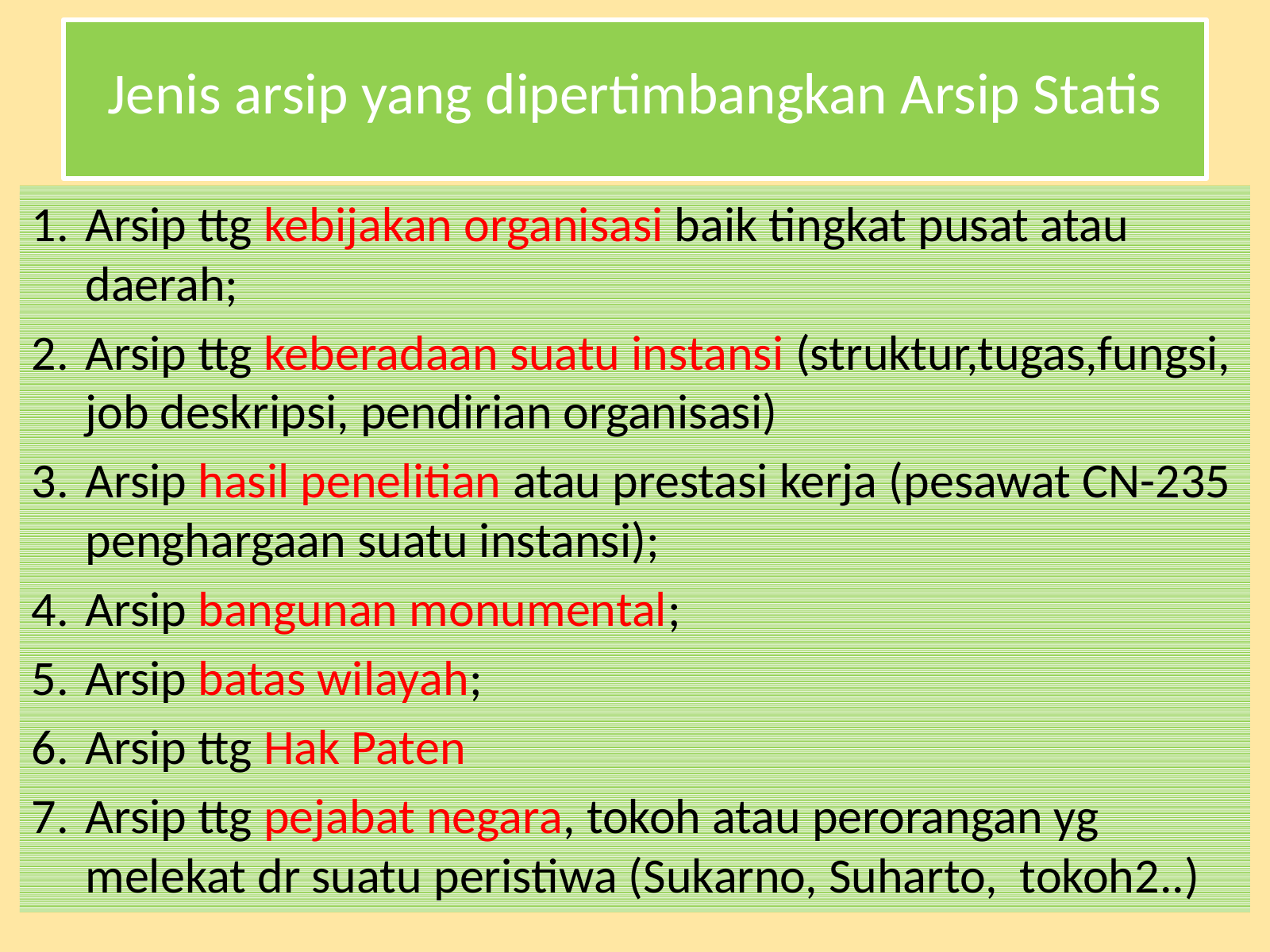

# Jenis arsip yang dipertimbangkan Arsip Statis
Arsip ttg kebijakan organisasi baik tingkat pusat atau daerah;
Arsip ttg keberadaan suatu instansi (struktur,tugas,fungsi, job deskripsi, pendirian organisasi)
Arsip hasil penelitian atau prestasi kerja (pesawat CN-235 penghargaan suatu instansi);
Arsip bangunan monumental;
Arsip batas wilayah;
Arsip ttg Hak Paten
Arsip ttg pejabat negara, tokoh atau perorangan yg melekat dr suatu peristiwa (Sukarno, Suharto,  tokoh2..)